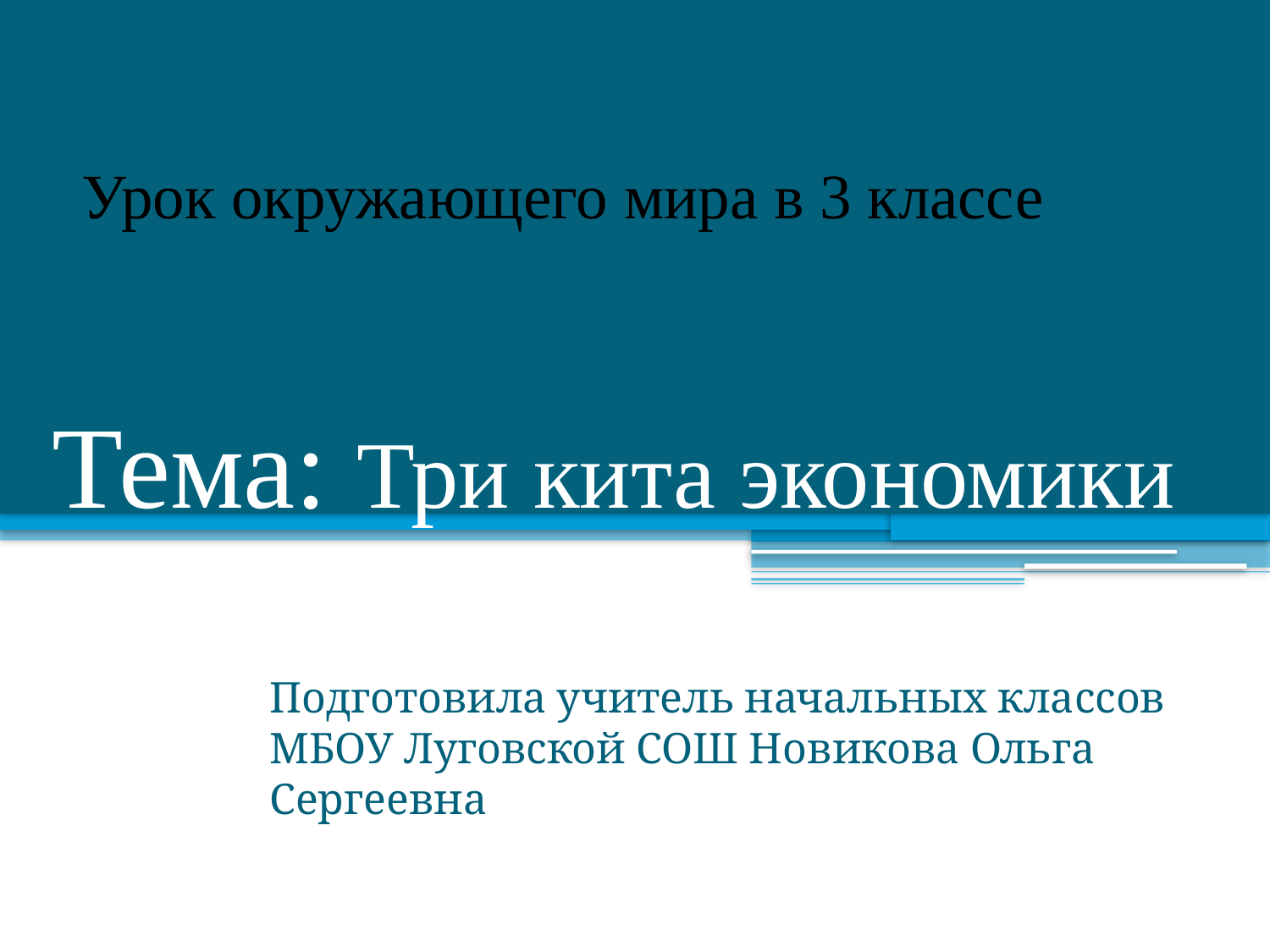

Урок окружающего мира в 3 классе
# Тема: Три кита экономики
Подготовила учитель начальных классов МБОУ Луговской СОШ Новикова Ольга Сергеевна